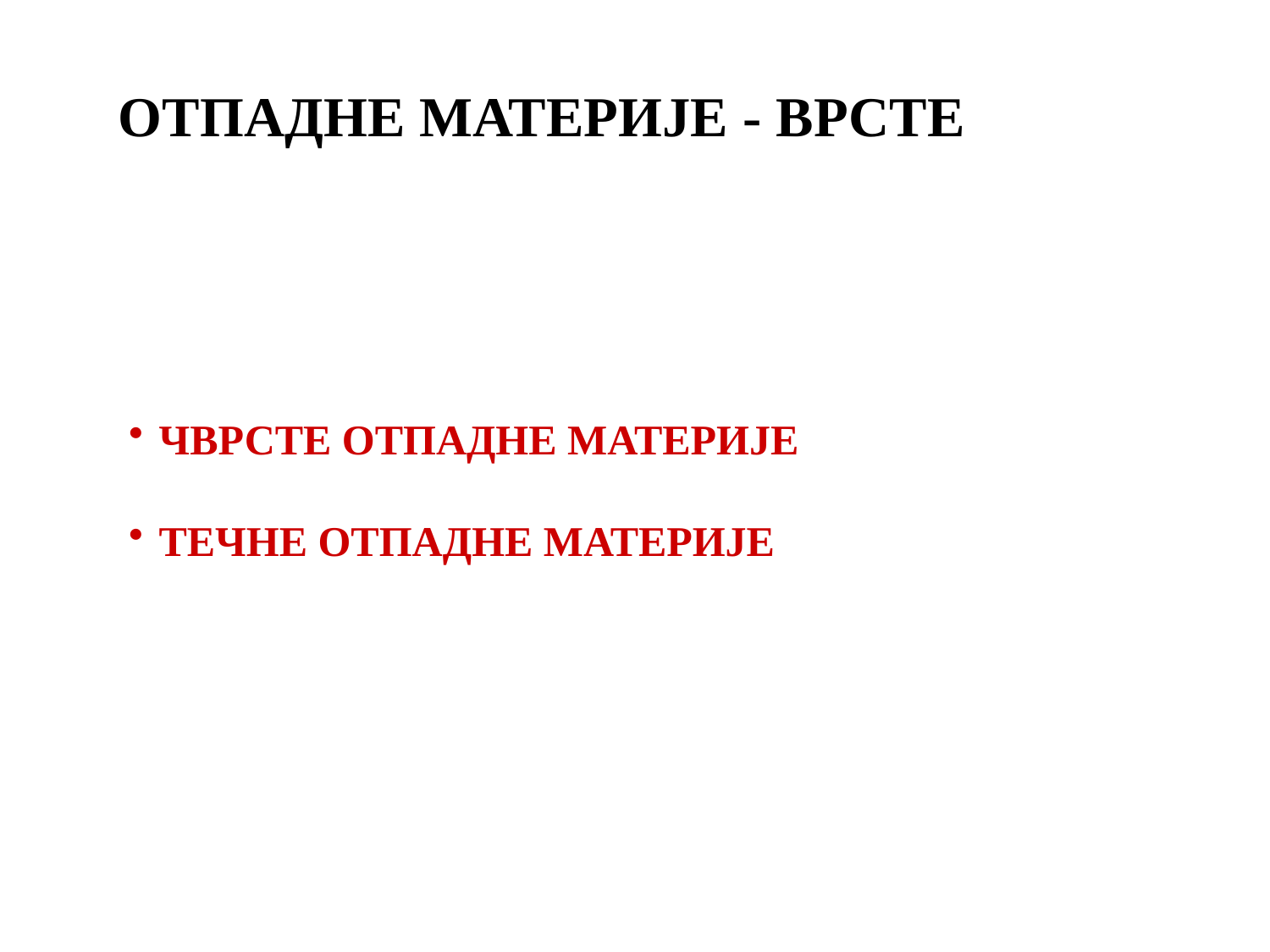

ОТПАДНЕ МАТЕРИЈЕ - ВРСТЕ
ЧВРСТЕ ОТПАДНЕ МАТЕРИЈЕ

ТЕЧНЕ ОТПАДНЕ МАТЕРИЈЕ